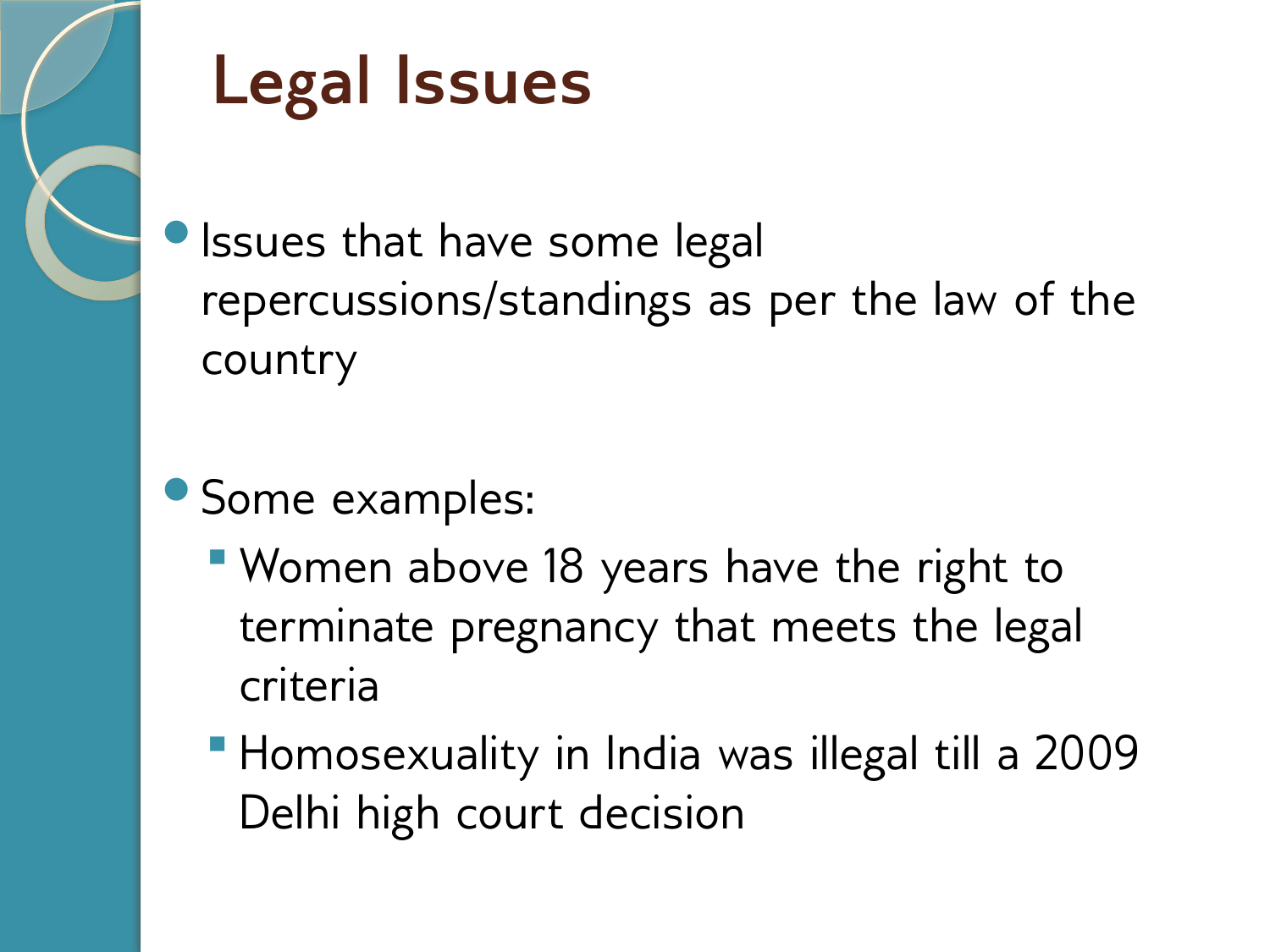

# Legal Issues
Issues that have some legal repercussions/standings as per the law of the country

Some examples:
Women above 18 years have the right to terminate pregnancy that meets the legal criteria
Homosexuality in India was illegal till a 2009 Delhi high court decision